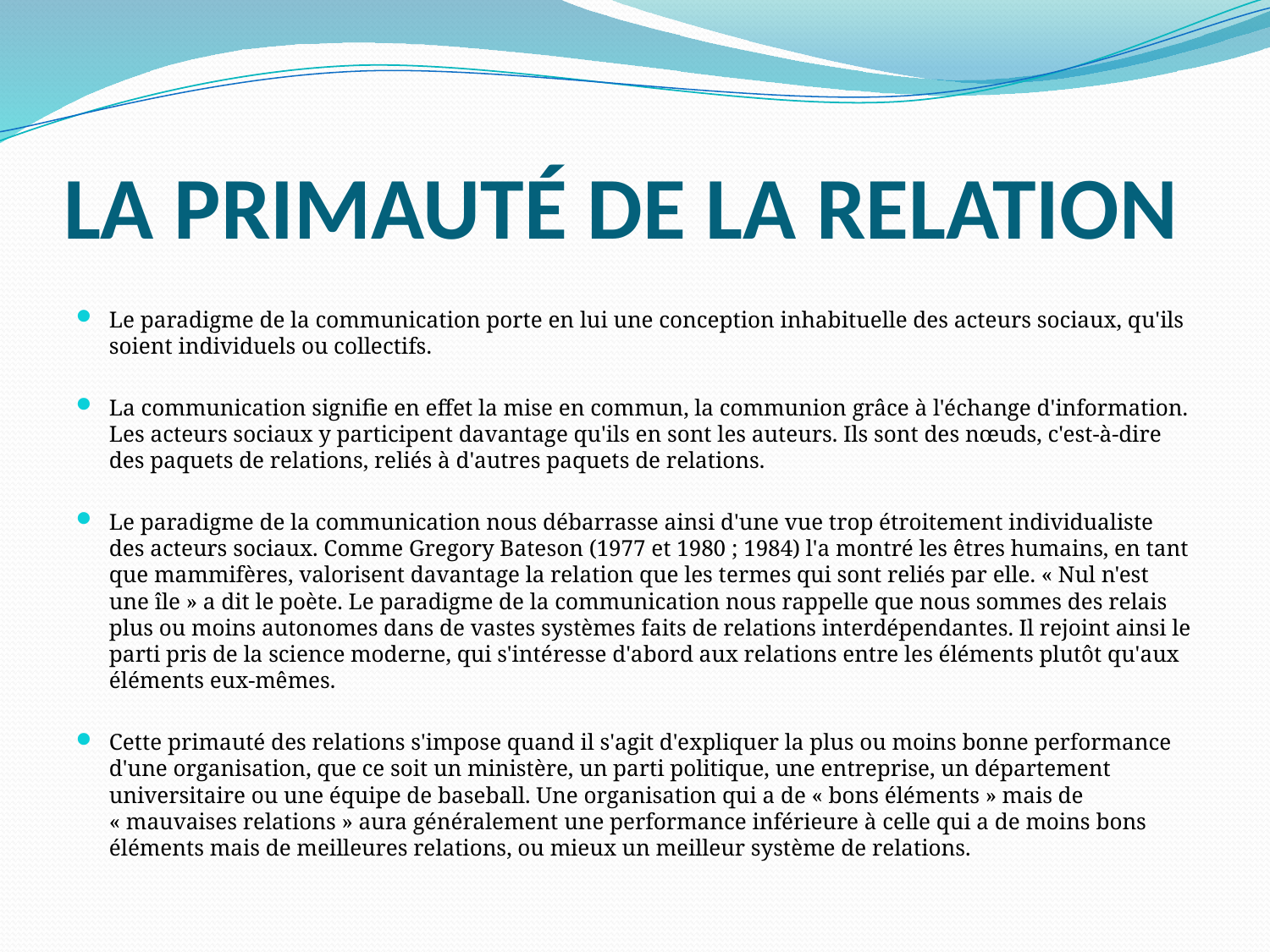

# LA PRIMAUTÉ DE LA RELATION

Le paradigme de la communication porte en lui une conception inhabituelle des acteurs sociaux, qu'ils soient individuels ou collectifs.

La communication signifie en effet la mise en commun, la communion grâce à l'échange d'information. Les acteurs sociaux y participent davantage qu'ils en sont les auteurs. Ils sont des nœuds, c'est-à-dire des paquets de relations, reliés à d'autres paquets de relations.

Le paradigme de la communication nous débarrasse ainsi d'une vue trop étroitement individualiste des acteurs sociaux. Comme Gregory Bateson (1977 et 1980 ; 1984) l'a montré les êtres humains, en tant que mammifères, valorisent davantage la relation que les termes qui sont reliés par elle. « Nul n'est une île » a dit le poète. Le paradigme de la communication nous rappelle que nous sommes des relais plus ou moins autonomes dans de vastes systèmes faits de relations interdépendantes. Il rejoint ainsi le parti pris de la science moderne, qui s'intéresse d'abord aux relations entre les éléments plutôt qu'aux éléments eux-mêmes.

Cette primauté des relations s'impose quand il s'agit d'expliquer la plus ou moins bonne performance d'une organisation, que ce soit un ministère, un parti politique, une entreprise, un département universitaire ou une équipe de baseball. Une organisation qui a de « bons éléments » mais de « mauvaises relations » aura généralement une performance inférieure à celle qui a de moins bons éléments mais de meilleures relations, ou mieux un meilleur système de relations.